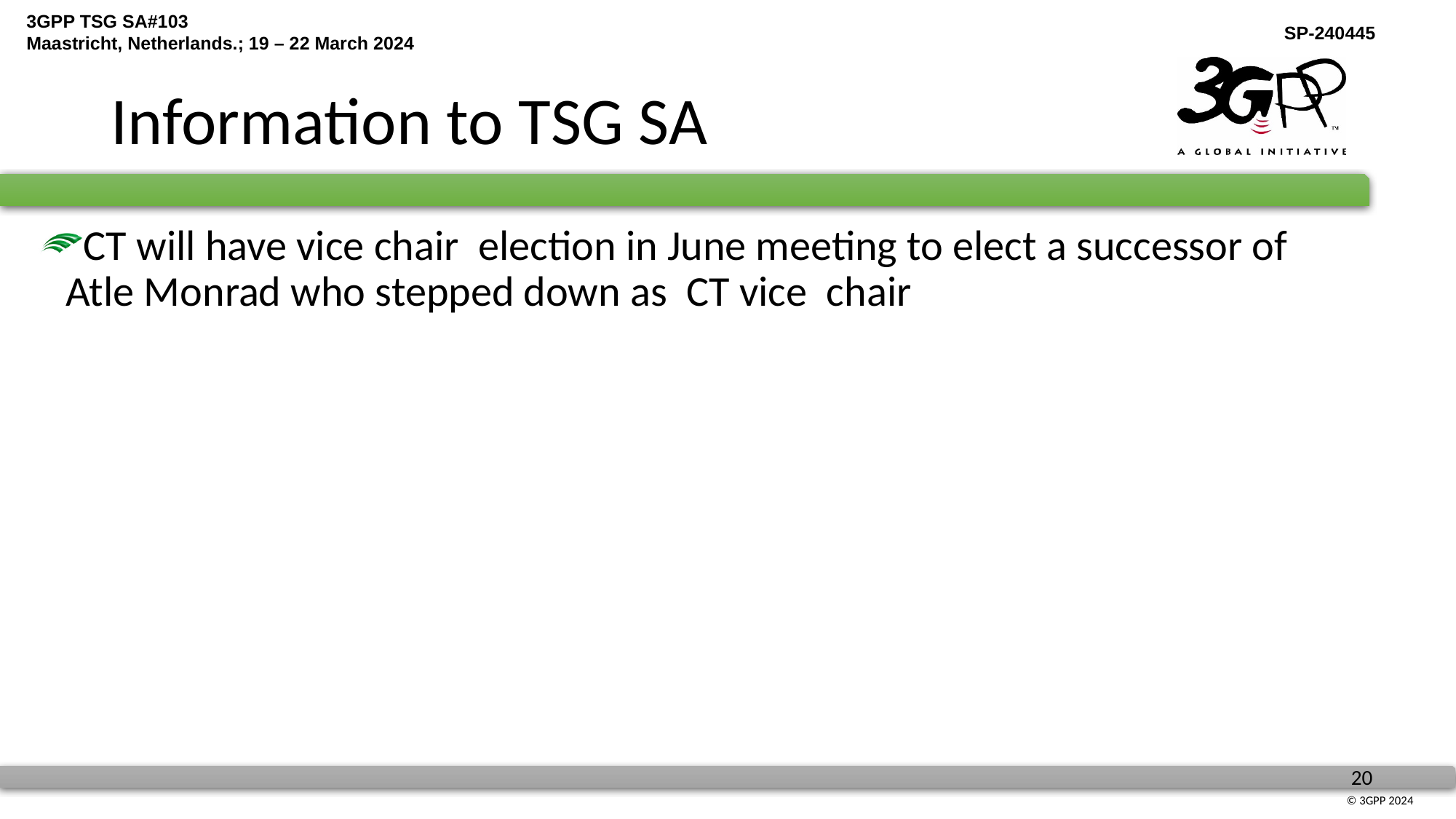

# Information to TSG SA
CT will have vice chair  election in June meeting to elect a successor of Atle Monrad who stepped down as  CT vice  chair